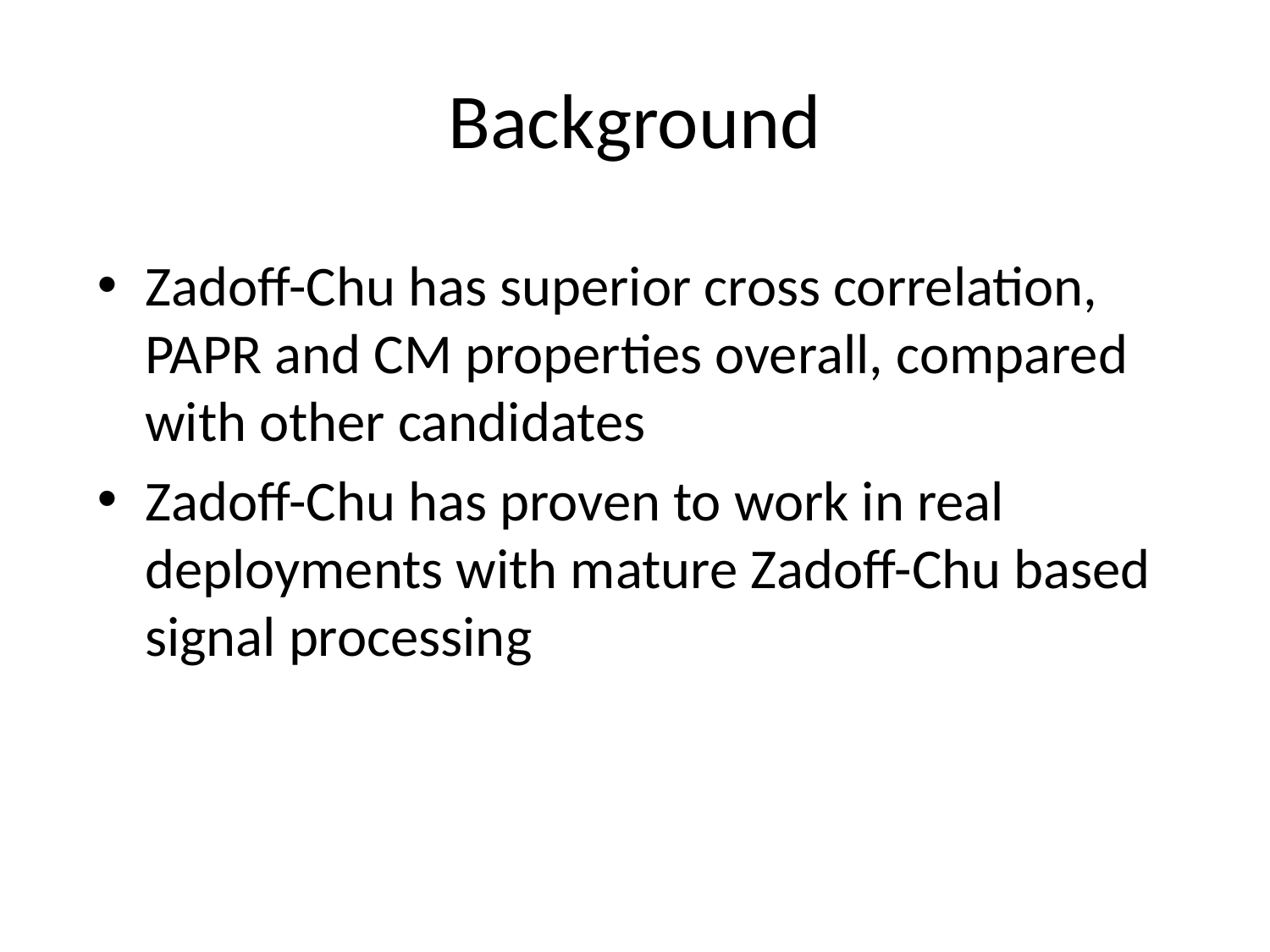

# Background

Zadoff-Chu has superior cross correlation, PAPR and CM properties overall, compared with other candidates
Zadoff-Chu has proven to work in real deployments with mature Zadoff-Chu based signal processing